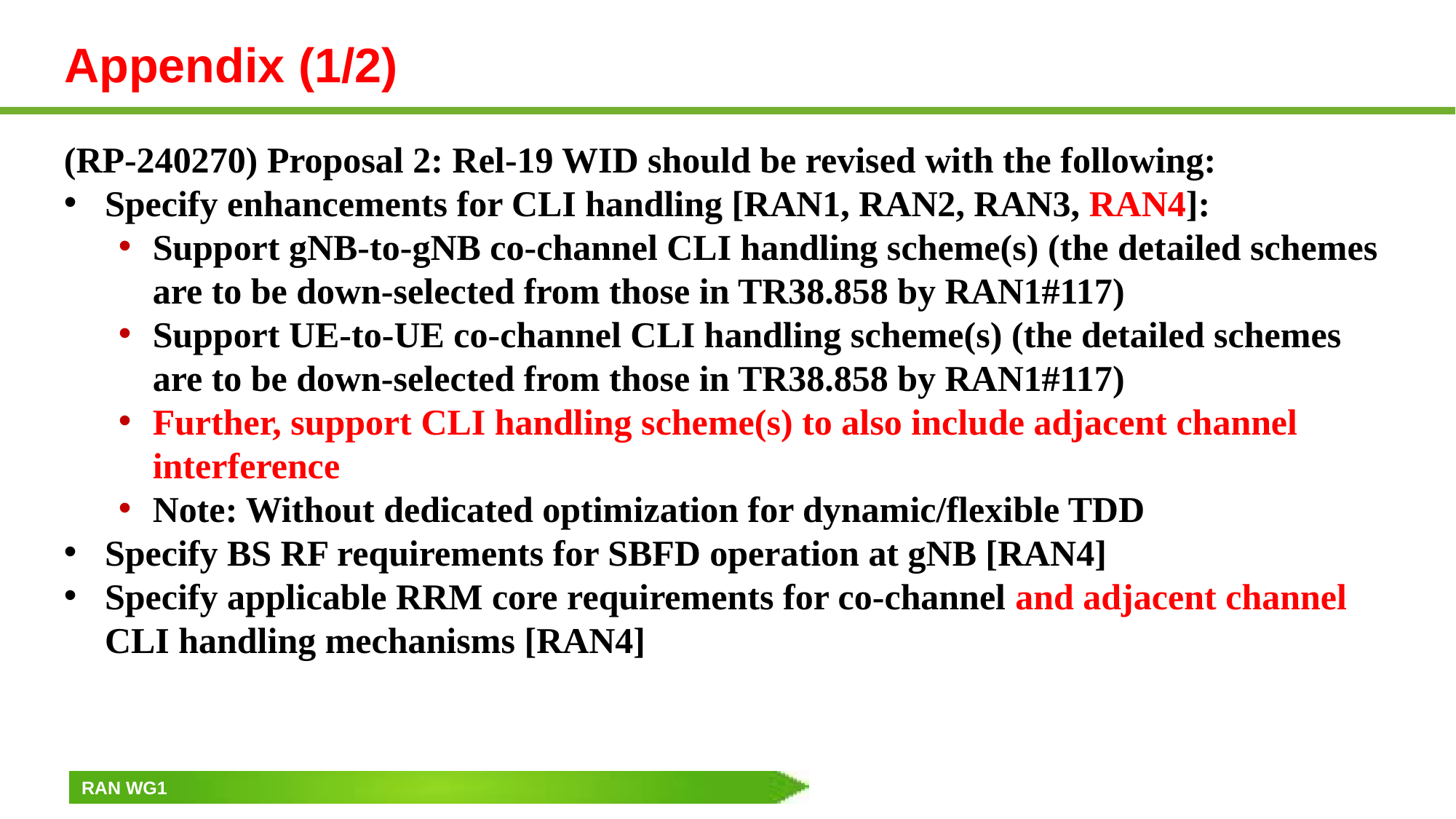

# Appendix (1/2)
(RP-240270) Proposal 2: Rel-19 WID should be revised with the following:
Specify enhancements for CLI handling [RAN1, RAN2, RAN3, RAN4]:
Support gNB-to-gNB co-channel CLI handling scheme(s) (the detailed schemes are to be down-selected from those in TR38.858 by RAN1#117)
Support UE-to-UE co-channel CLI handling scheme(s) (the detailed schemes are to be down-selected from those in TR38.858 by RAN1#117)
Further, support CLI handling scheme(s) to also include adjacent channel interference
Note: Without dedicated optimization for dynamic/flexible TDD
Specify BS RF requirements for SBFD operation at gNB [RAN4]
Specify applicable RRM core requirements for co-channel and adjacent channel CLI handling mechanisms [RAN4]